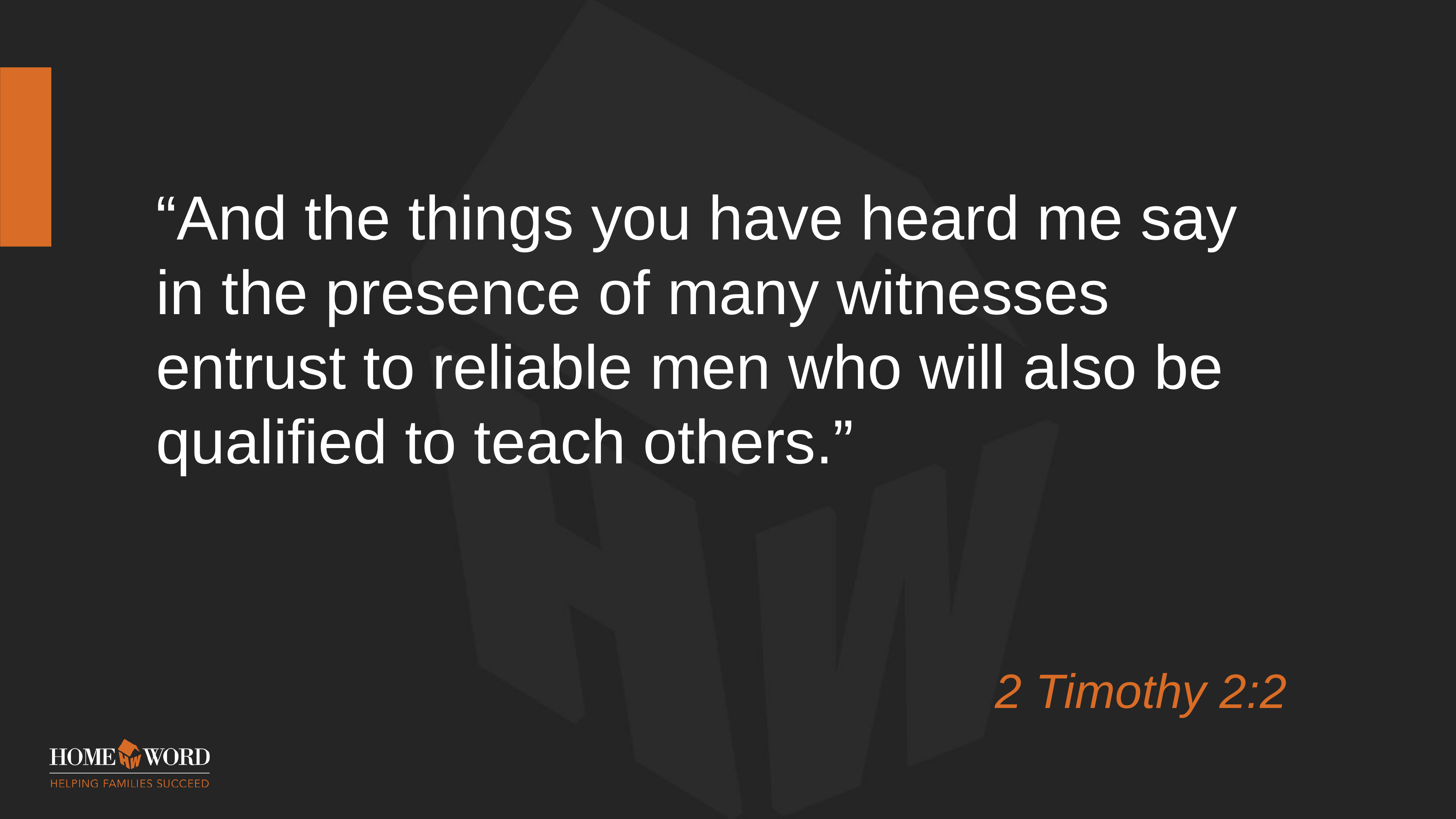

# “And the things you have heard me say in the presence of many witnesses entrust to reliable men who will also be qualified to teach others.”
2 Timothy 2:2